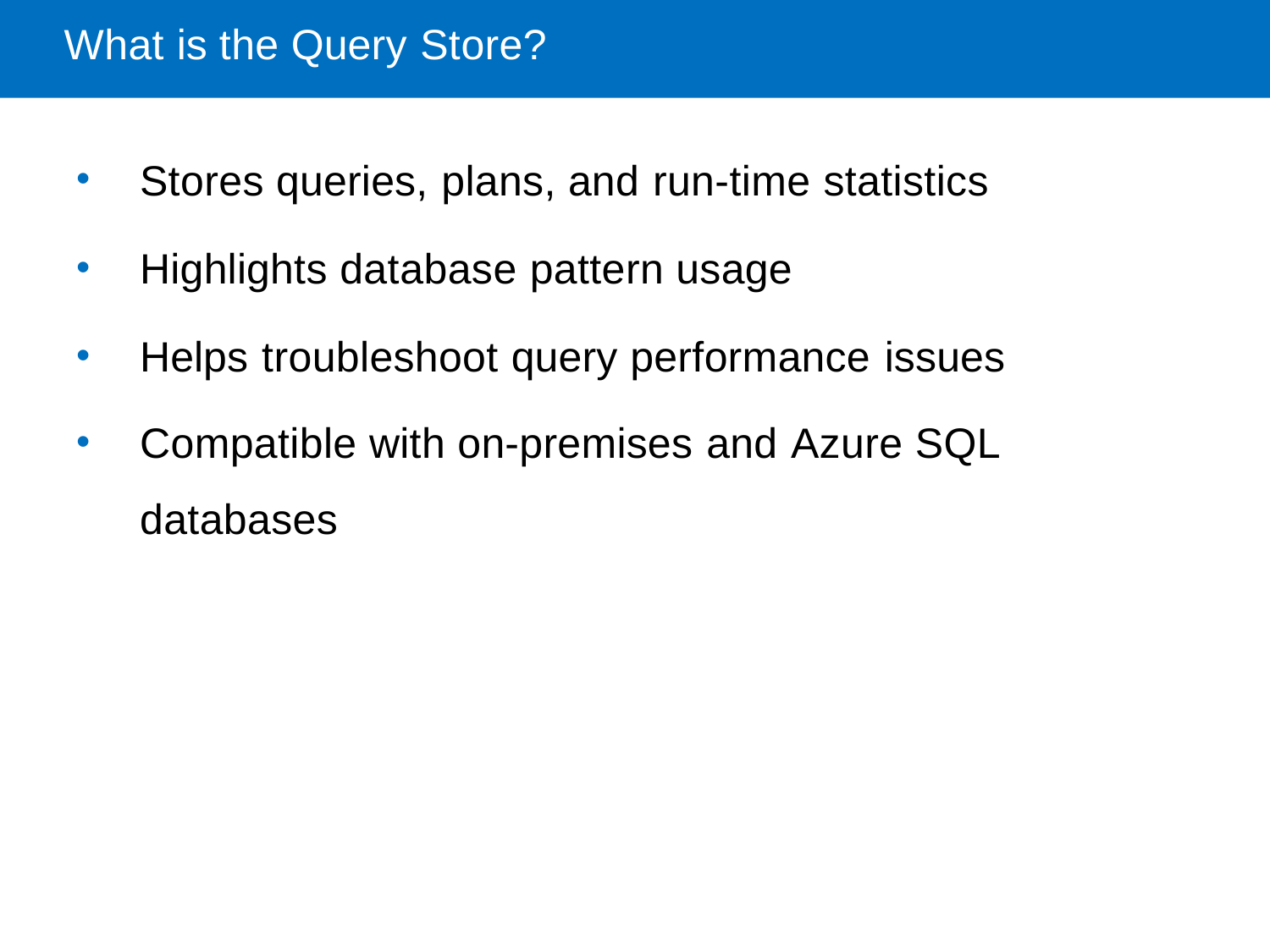

What is the Query Store?

Stores queries, plans, and run-time statistics
Highlights database pattern usage
Helps troubleshoot query performance issues
Compatible with on-premises and Azure SQL  databases